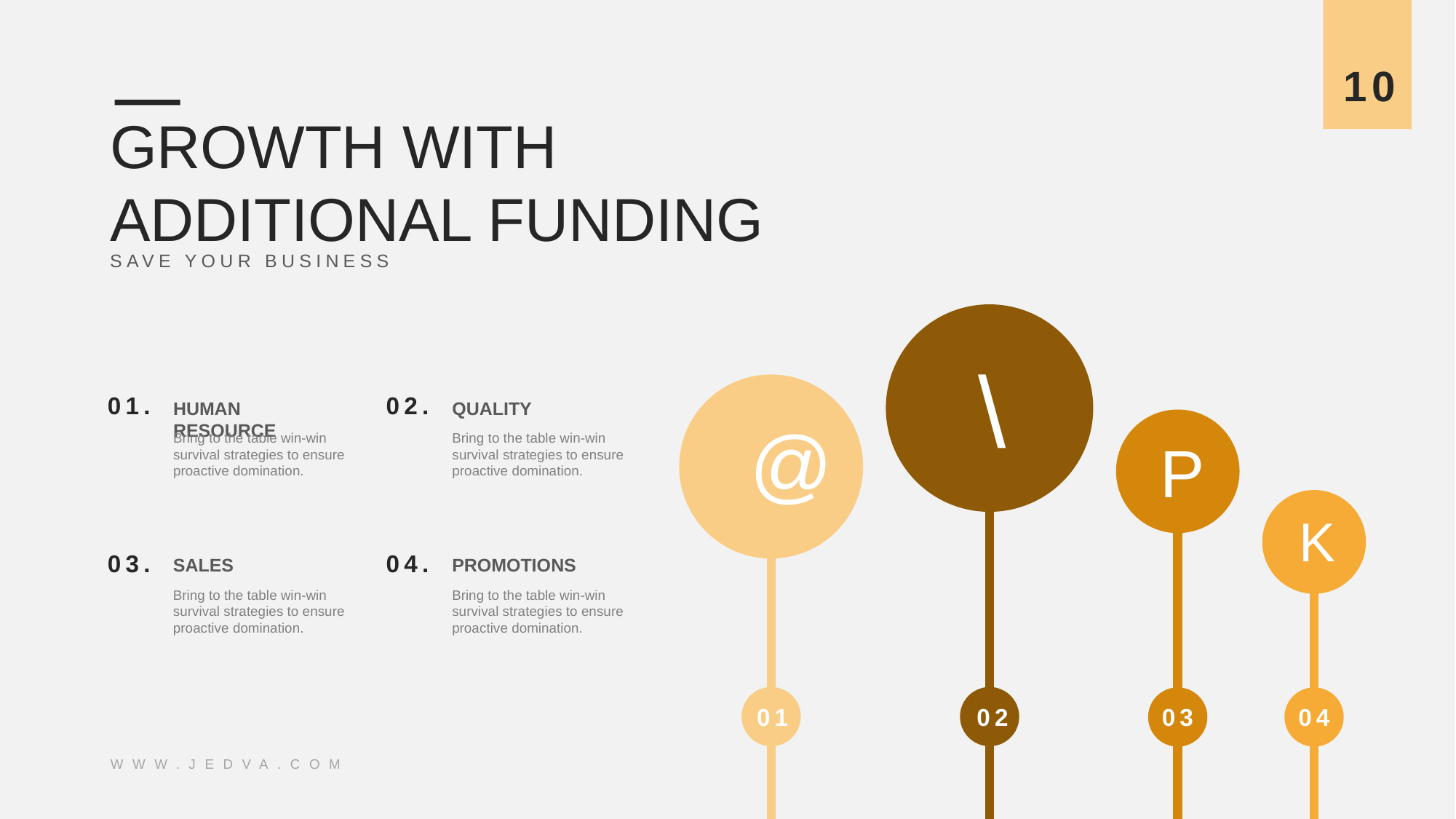

10

GROWTH WITH
ADDITIONAL FUNDING
SAVE YOUR BUSINESS

\

01.
02.
HUMAN RESOURCE
QUALITY
@

Bring to the table win-win survival strategies to ensure proactive domination.
Bring to the table win-win survival strategies to ensure proactive domination.
P

K
03.
04.
SALES
PROMOTIONS
Bring to the table win-win survival strategies to ensure proactive domination.
Bring to the table win-win survival strategies to ensure proactive domination.

01
03
04
02
WWW.JEDVA.COM